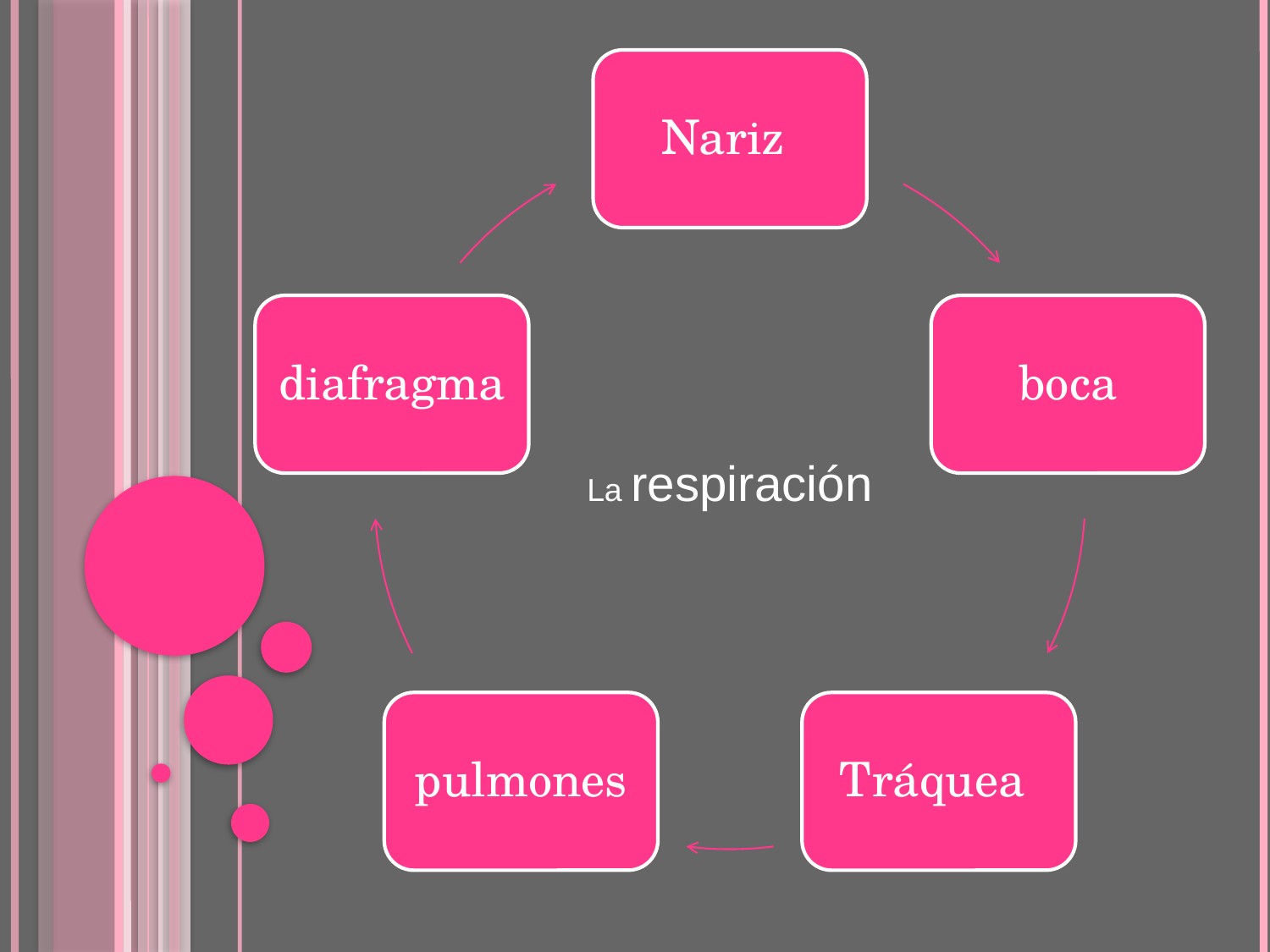

Nariz
boca
Tráquea
pulmones
diafragma
La respiración